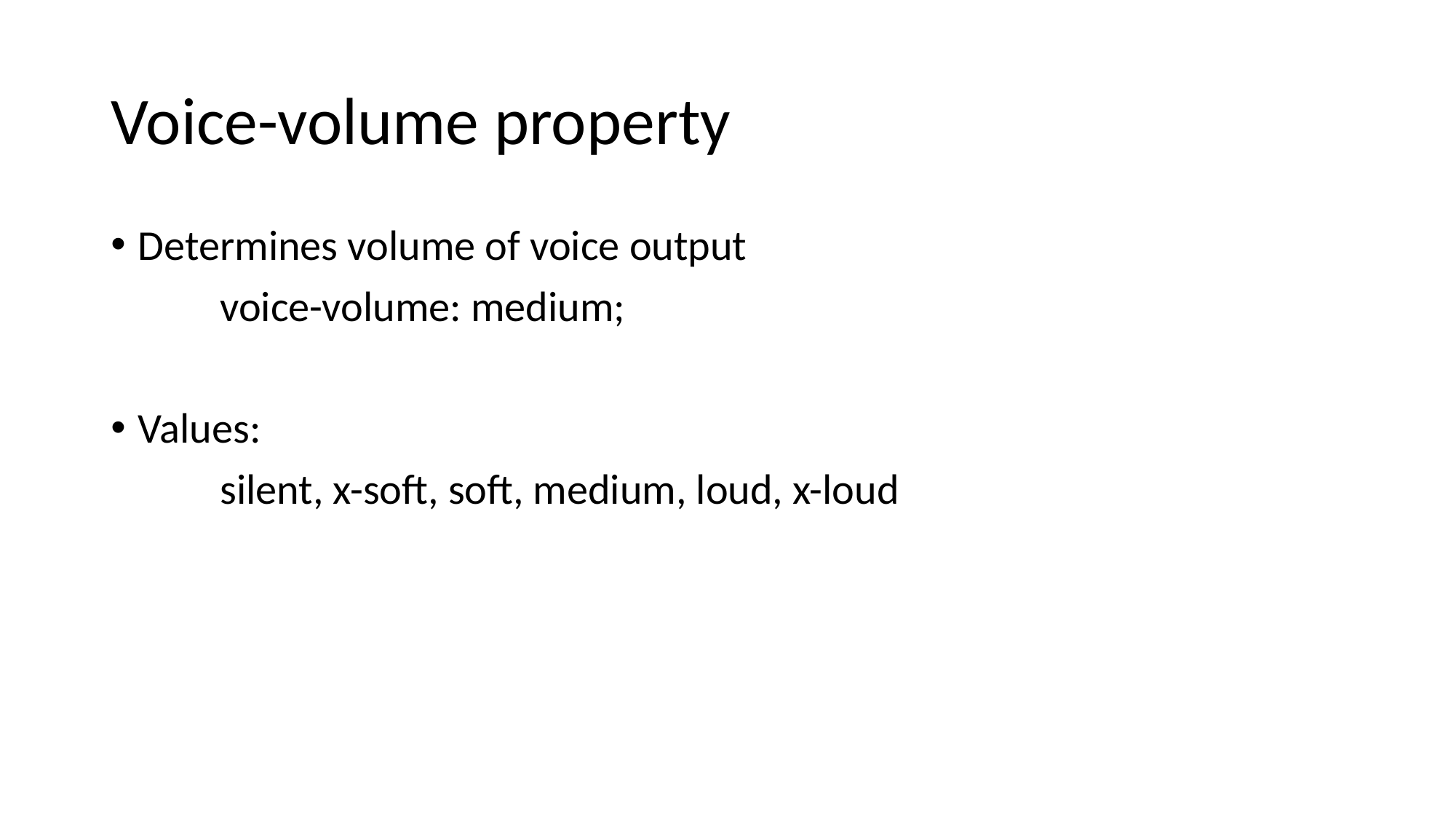

# Voice-volume property
Determines volume of voice output
	voice-volume: medium;

Values:
	silent, x-soft, soft, medium, loud, x-loud